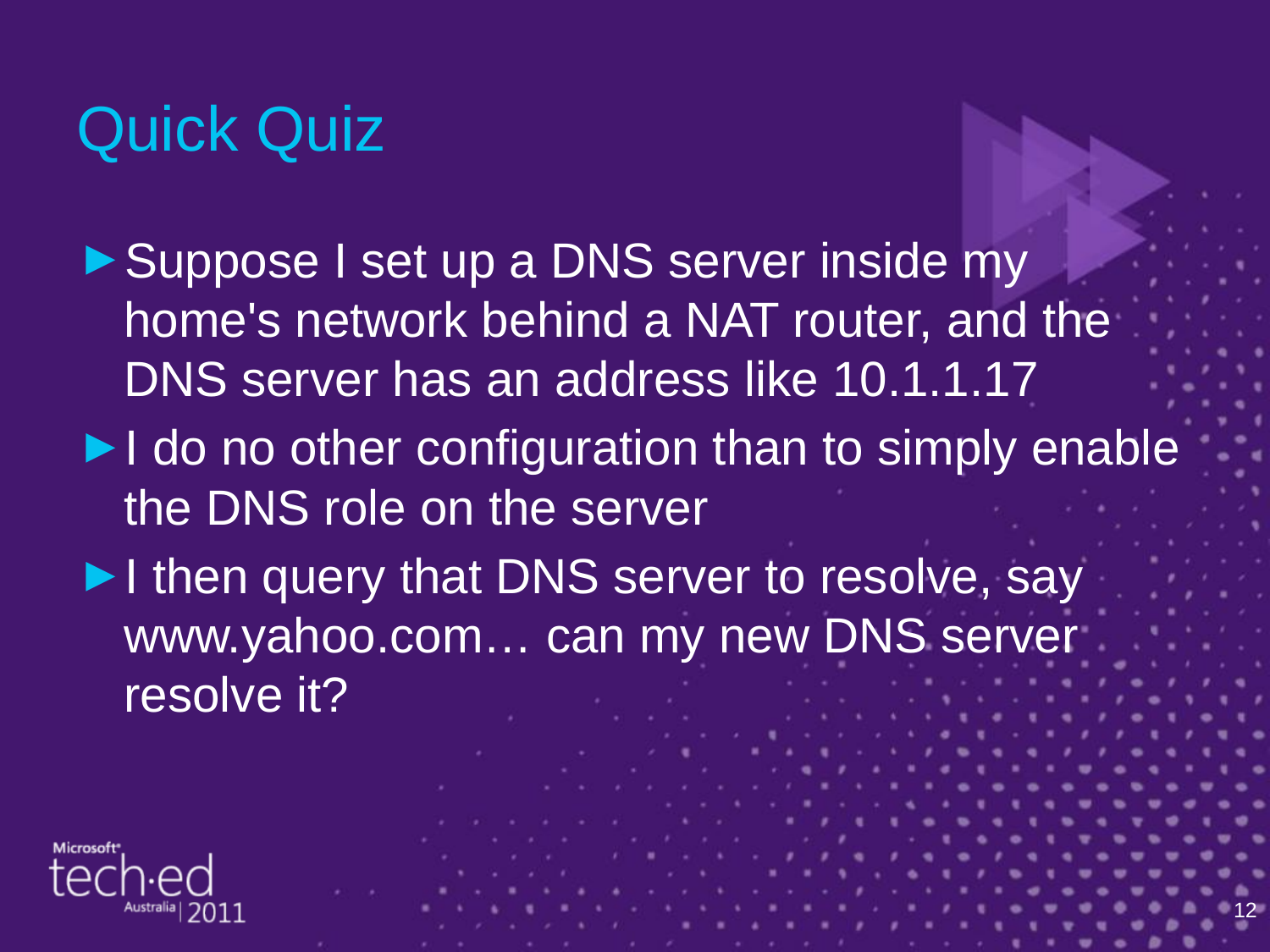

# Quick Quiz
Suppose I set up a DNS server inside my home's network behind a NAT router, and the DNS server has an address like 10.1.1.17
I do no other configuration than to simply enable the DNS role on the server
I then query that DNS server to resolve, say www.yahoo.com… can my new DNS server resolve it?
12